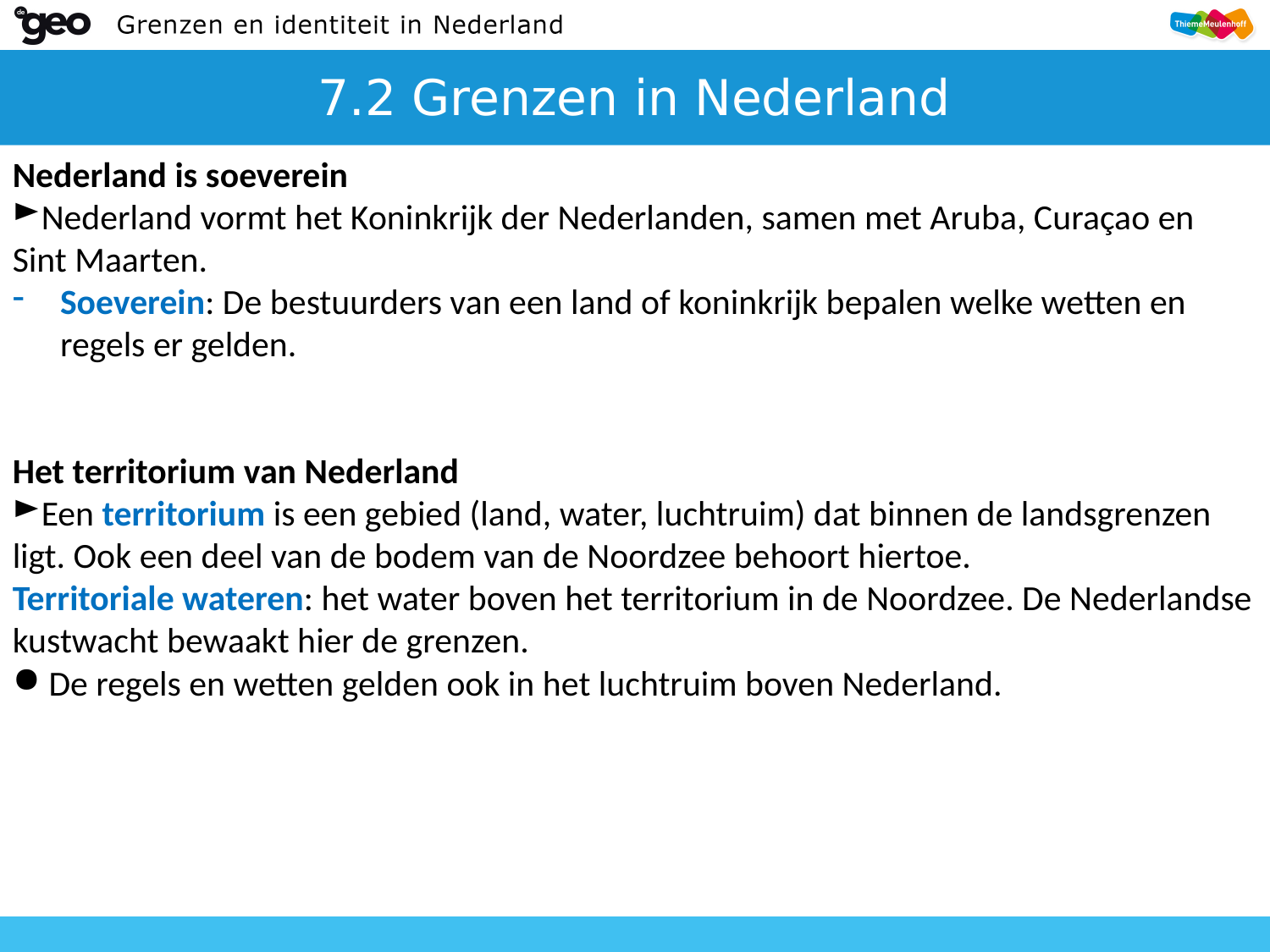

# 7.2 Grenzen in Nederland
Nederland is soeverein
Nederland vormt het Koninkrijk der Nederlanden, samen met Aruba, Curaçao en Sint Maarten.
Soeverein: De bestuurders van een land of koninkrijk bepalen welke wetten en regels er gelden.

Het territorium van Nederland
Een territorium is een gebied (land, water, luchtruim) dat binnen de landsgrenzen ligt. Ook een deel van de bodem van de Noordzee behoort hiertoe.
Territoriale wateren: het water boven het territorium in de Noordzee. De Nederlandse kustwacht bewaakt hier de grenzen.
 De regels en wetten gelden ook in het luchtruim boven Nederland.